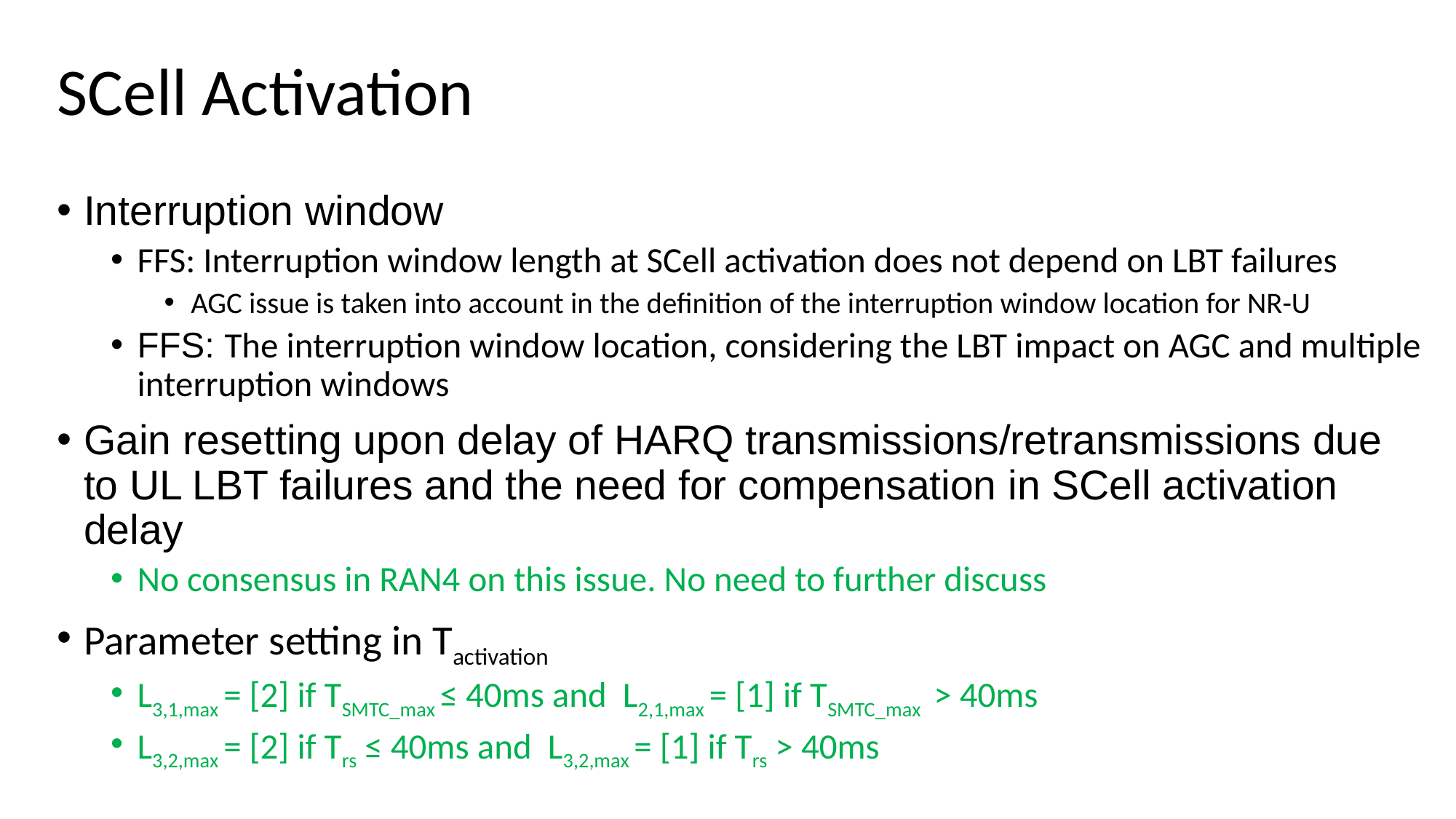

# SCell Activation
Interruption window
FFS: Interruption window length at SCell activation does not depend on LBT failures
AGC issue is taken into account in the definition of the interruption window location for NR-U
FFS: The interruption window location, considering the LBT impact on AGC and multiple interruption windows
Gain resetting upon delay of HARQ transmissions/retransmissions due to UL LBT failures and the need for compensation in SCell activation delay
No consensus in RAN4 on this issue. No need to further discuss
Parameter setting in Tactivation
L3,1,max = [2] if TSMTC_max ≤ 40ms and  L2,1,max = [1] if TSMTC_max  > 40ms
L3,2,max = [2] if Trs ≤ 40ms and  L3,2,max = [1] if Trs > 40ms